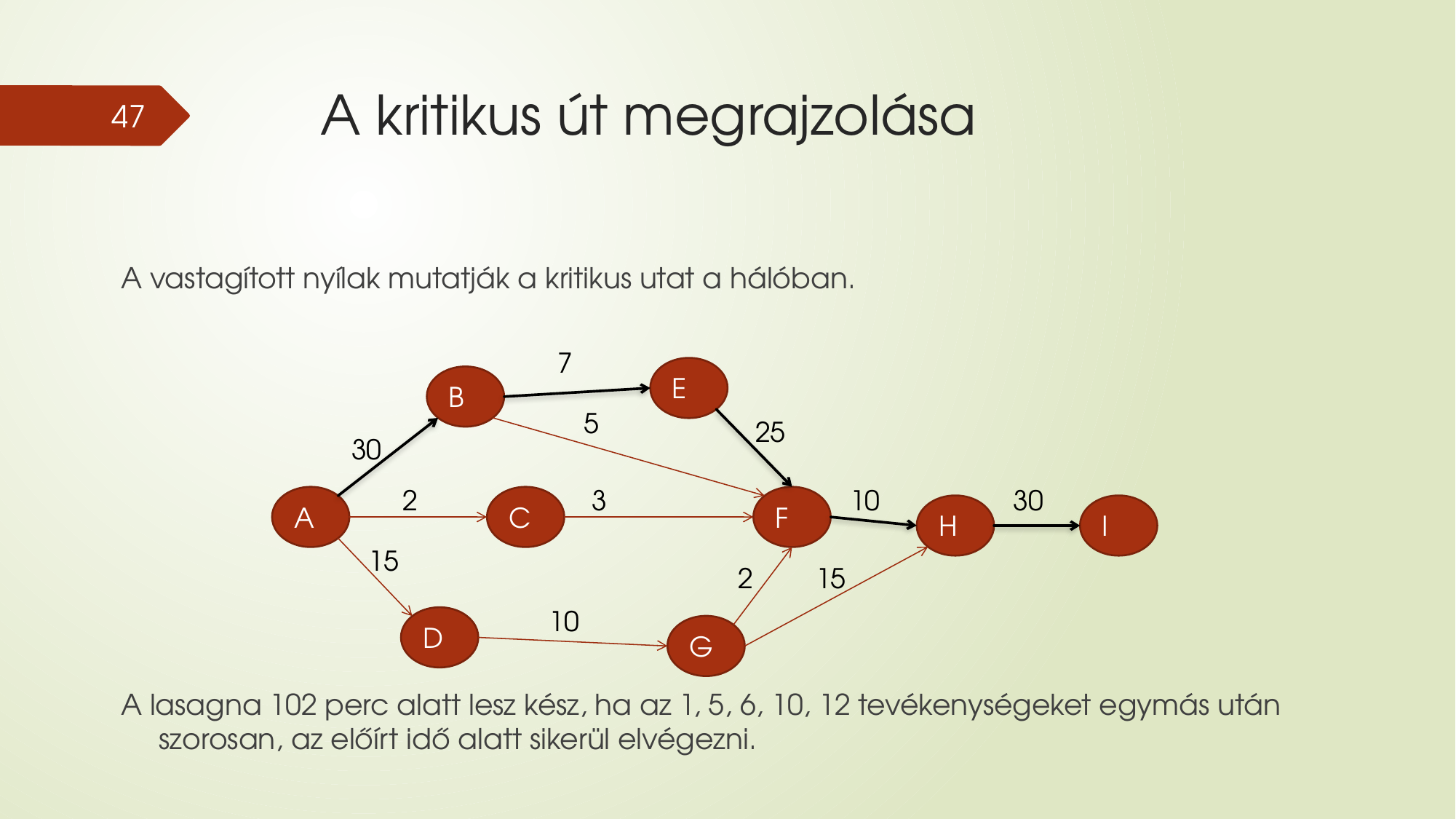

# A kritikus út megrajzolása
47
A vastagított nyílak mutatják a kritikus utat a hálóban.

A lasagna 102 perc alatt lesz kész, ha az 1, 5, 6, 10, 12 tevékenységeket egymás után szorosan, az előírt idő alatt sikerül elvégezni.

7
E
B
5
25
30
2
3
10
30
A
C
F
H
I
15
2
15
10
D
G